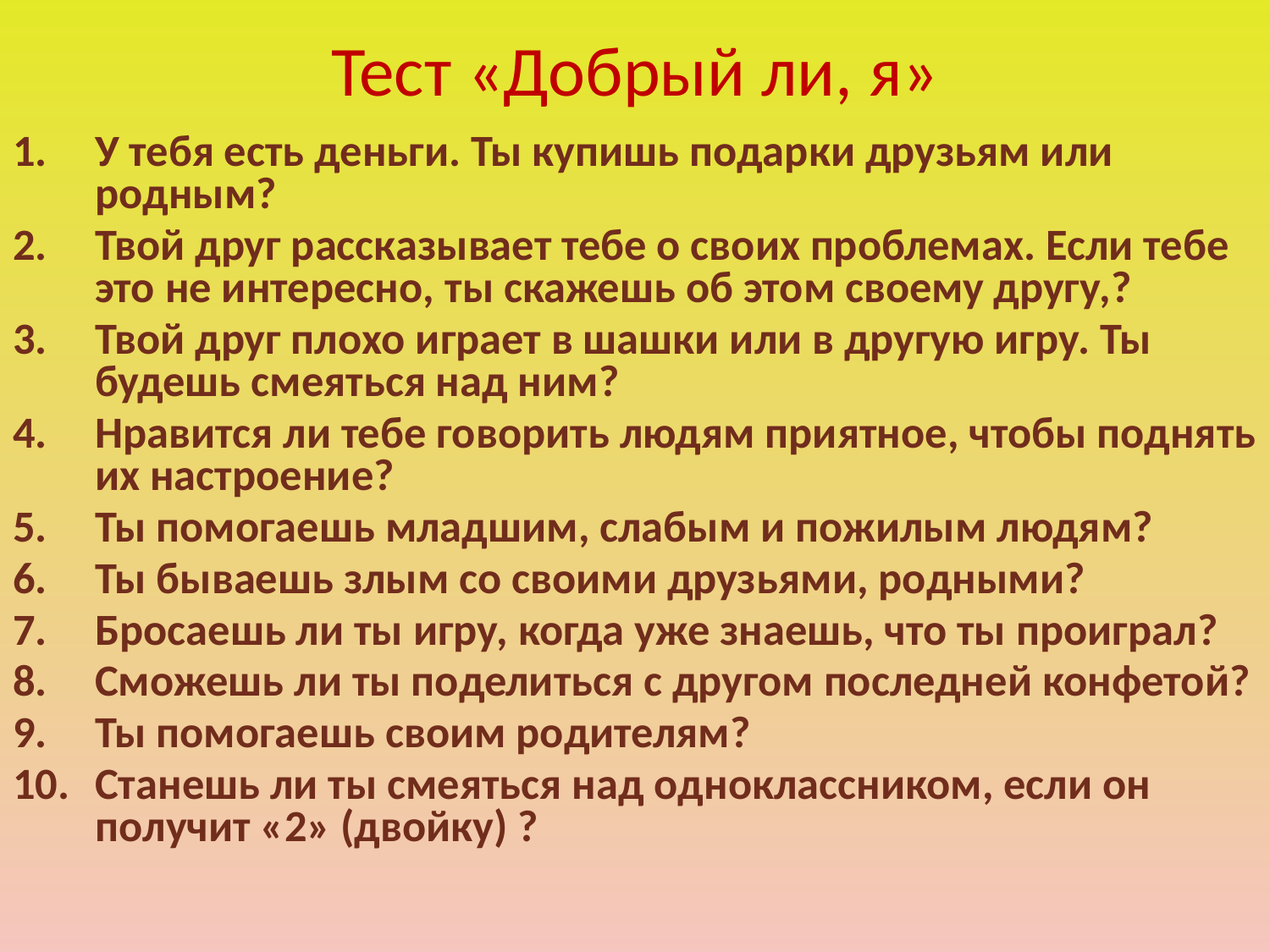

# Тест «Добрый ли, я»
У тебя есть деньги. Ты купишь подарки друзьям или родным?
Твой друг рассказывает тебе о своих проблемах. Если тебе это не интересно, ты скажешь об этом своему другу,?
Твой друг плохо играет в шашки или в другую игру. Ты будешь смеяться над ним?
Нравится ли тебе говорить людям приятное, чтобы поднять их настроение?
Ты помогаешь младшим, слабым и пожилым людям?
Ты бываешь злым со своими друзьями, родными?
Бросаешь ли ты игру, когда уже знаешь, что ты проиграл?
Сможешь ли ты поделиться с другом последней конфетой?
Ты помогаешь своим родителям?
Станешь ли ты смеяться над одноклассником, если он получит «2» (двойку) ?